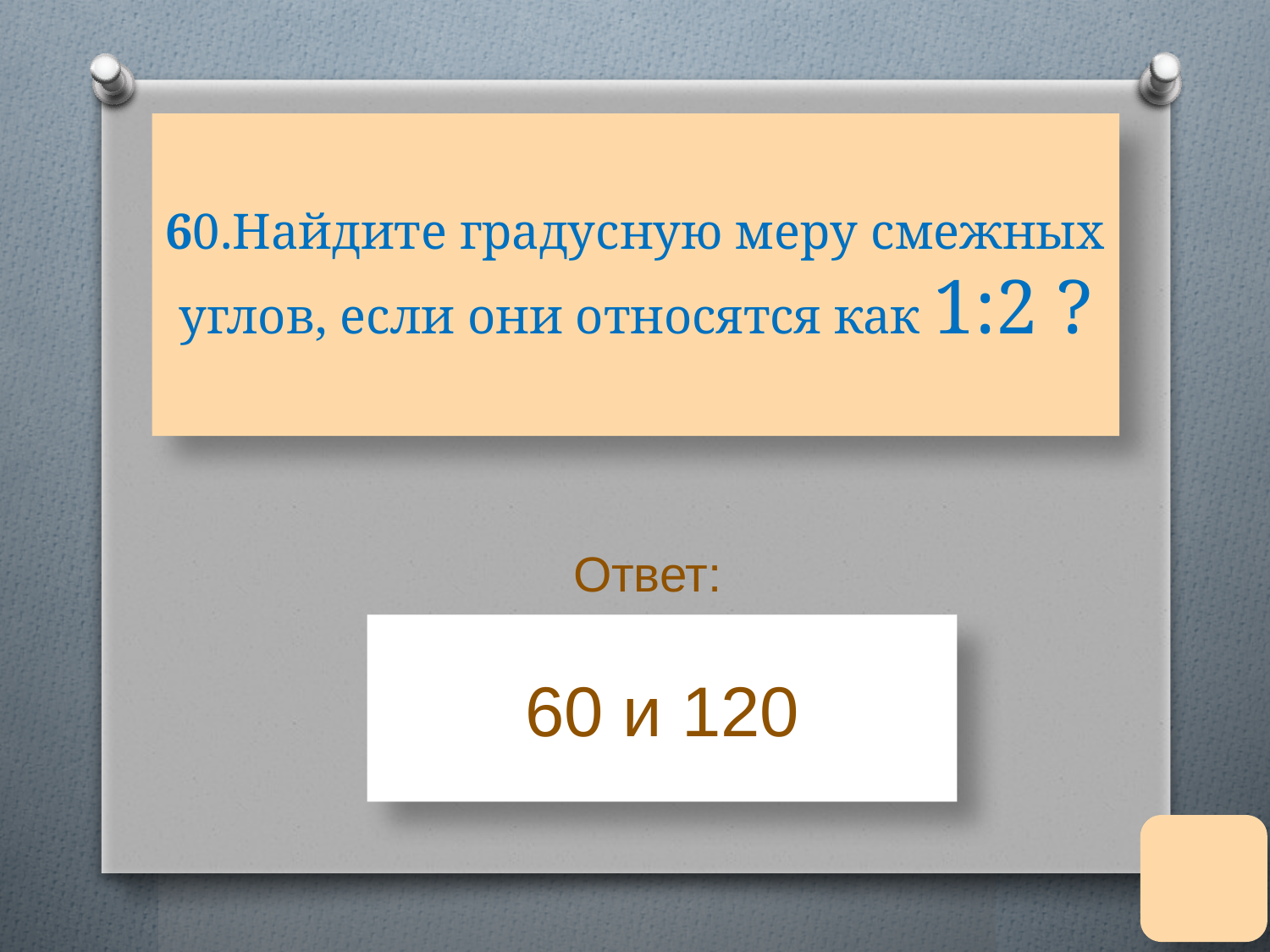

# 60.Найдите градусную меру смежных углов, если они относятся как 1:2 ?
Ответ:
60 и 120